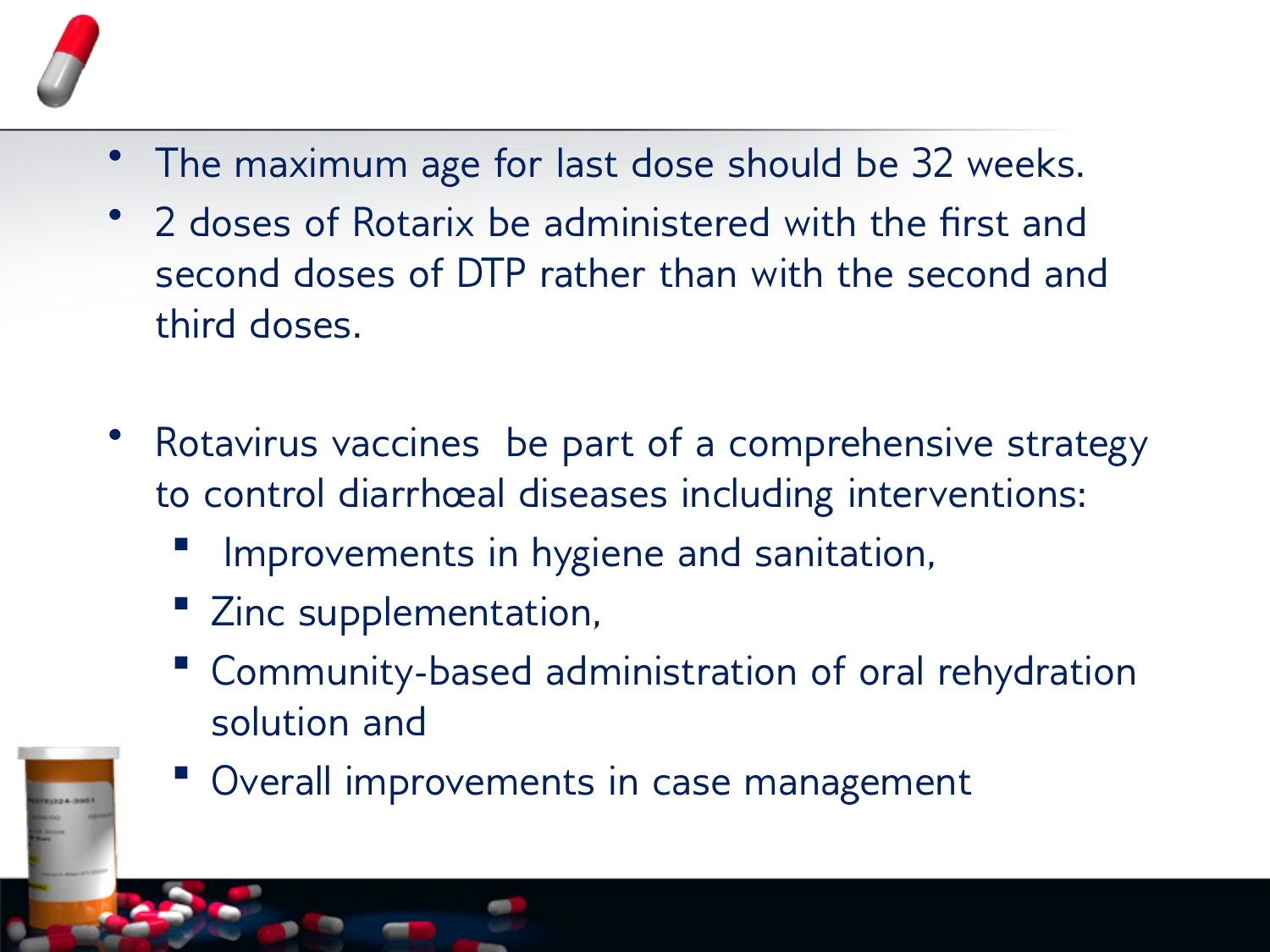

#
The maximum age for last dose should be 32 weeks.
2 doses of Rotarix be administered with the first and second doses of DTP rather than with the second and third doses.

Rotavirus vaccines  be part of a comprehensive strategy to control diarrhoeal diseases including interventions:
 Improvements in hygiene and sanitation,
Zinc supplementation,
Community-based administration of oral rehydration solution and
Overall improvements in case management